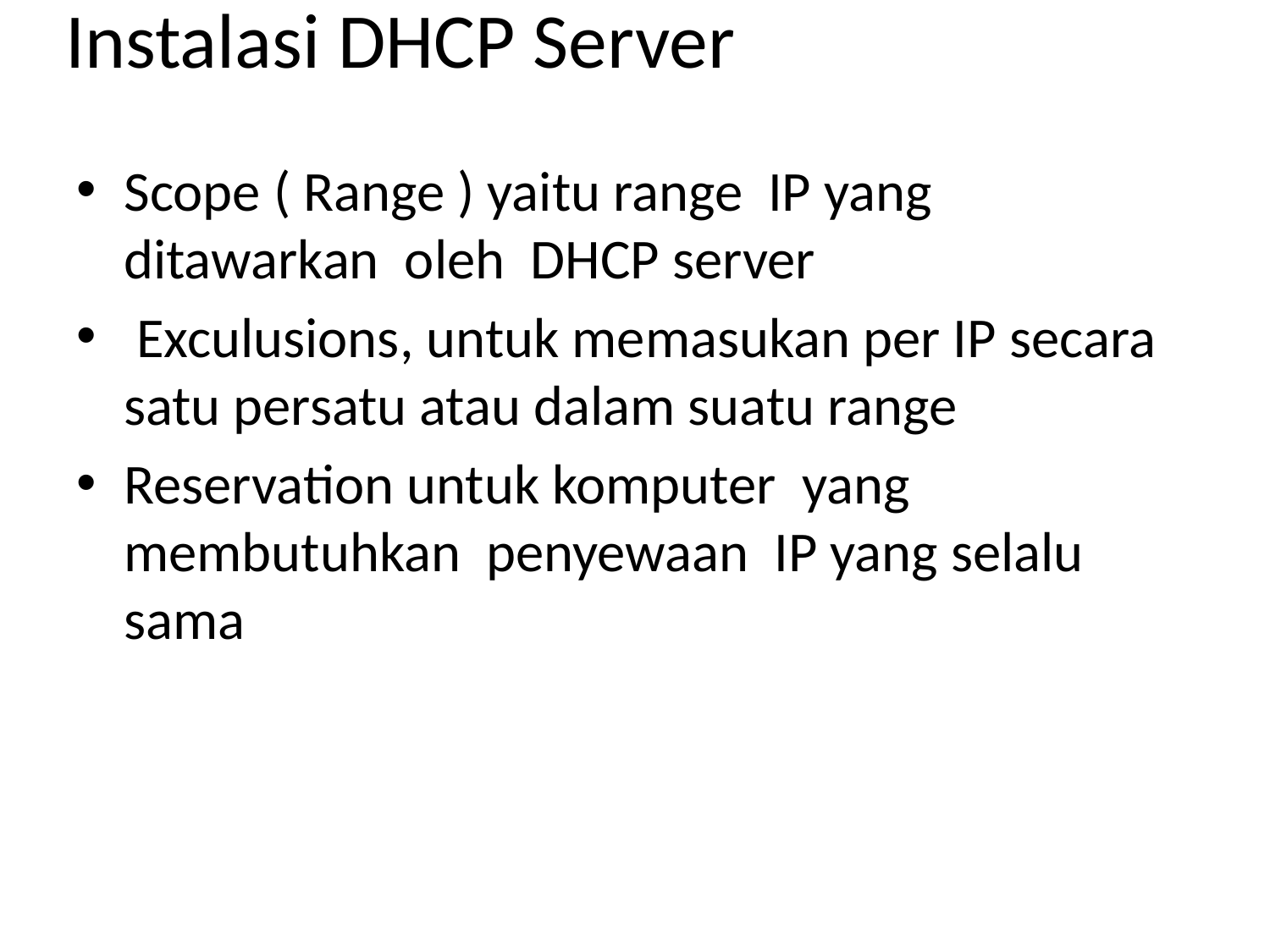

# Instalasi DHCP Server
Scope ( Range ) yaitu range  IP yang  ditawarkan  oleh  DHCP server
 Exculusions, untuk memasukan per IP secara satu persatu atau dalam suatu range
Reservation untuk komputer  yang membutuhkan  penyewaan  IP yang selalu  sama